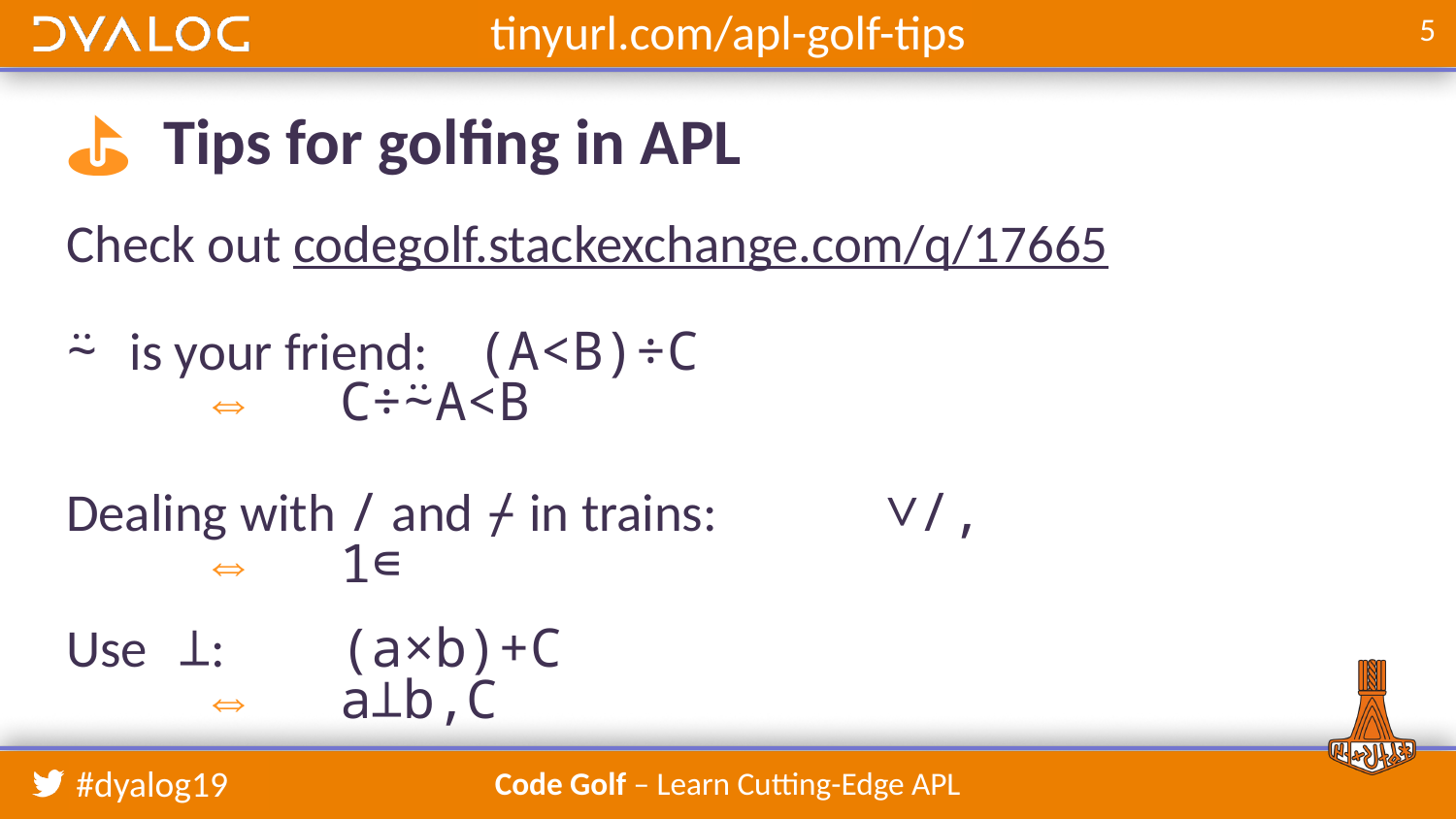

tinyurl.com/apl-golf-tips
# ⛳️  Tips for golfing in APL
Check out codegolf.stackexchange.com/q/17665
⍨ is your friend:			(A<B)÷C
						⇔		C÷⍨A<B
Dealing with / and ⌿ in trains:			∨/,
										⇔		1∊
Use ⊥:			(a×b)+C
			⇔		a⊥b,C